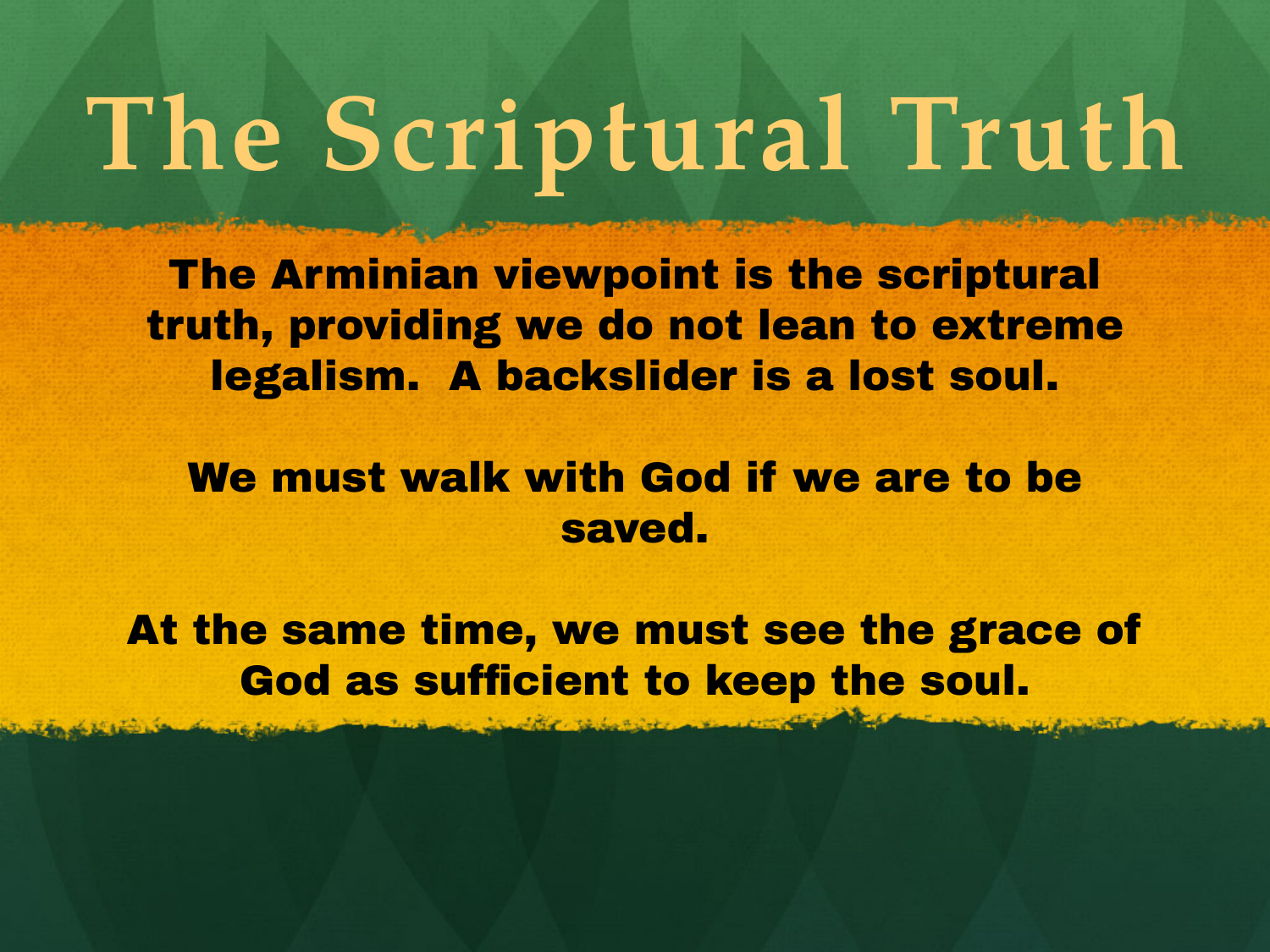

# The Scriptural Truth
The Arminian viewpoint is the scriptural truth, providing we do not lean to extreme legalism.  A backslider is a lost soul.

We must walk with God if we are to be saved.

At the same time, we must see the grace of God as sufficient to keep the soul.